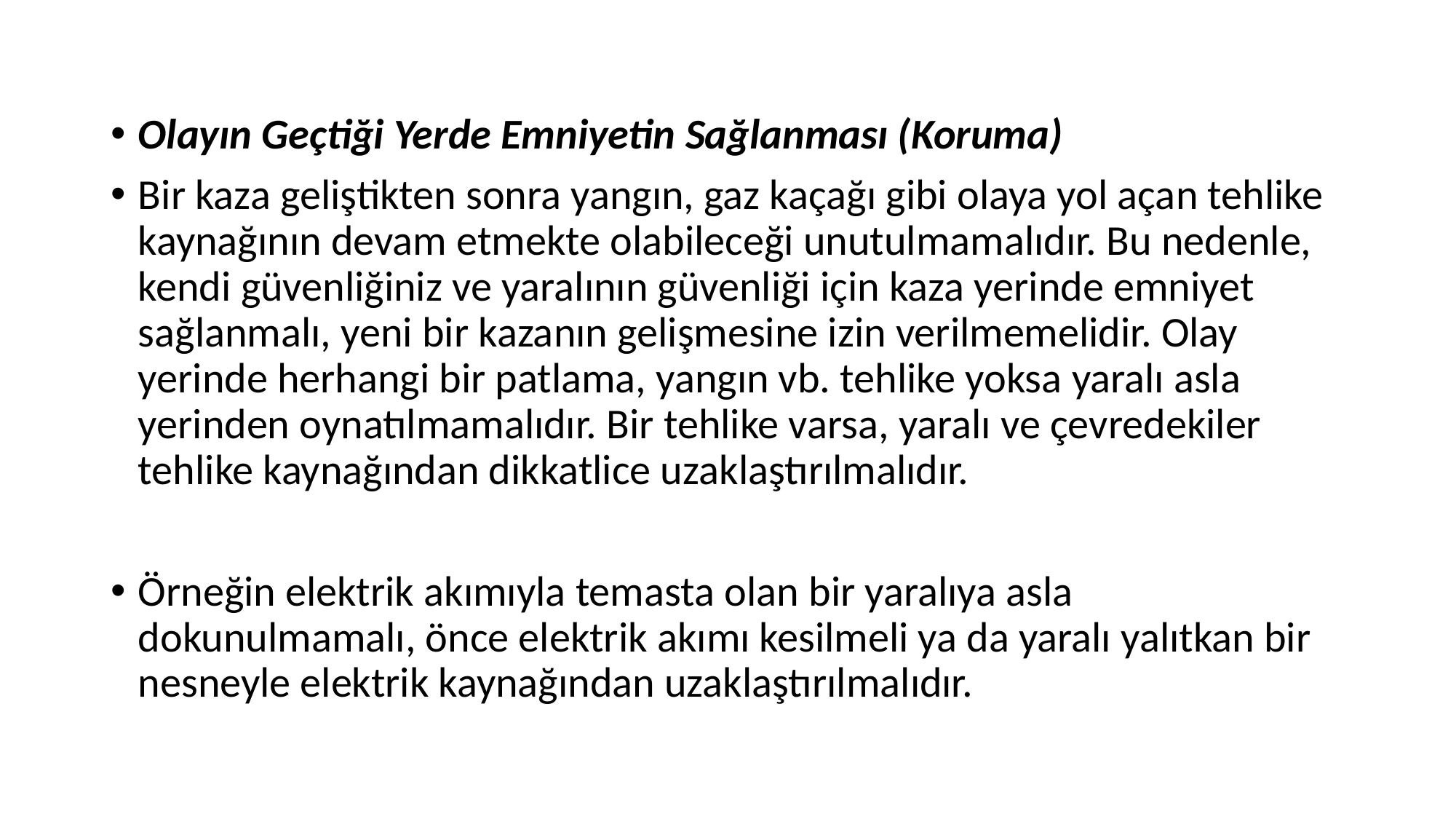

Olayın Geçtiği Yerde Emniyetin Sağlanması (Koruma)
Bir kaza geliştikten sonra yangın, gaz kaçağı gibi olaya yol açan tehlike kaynağının devam etmekte olabileceği unutulmamalıdır. Bu nedenle, kendi güvenliğiniz ve yaralının güvenliği için kaza yerinde emniyet sağlanmalı, yeni bir kazanın gelişmesine izin verilmemelidir. Olay yerinde herhangi bir patlama, yangın vb. tehlike yoksa yaralı asla yerinden oynatılmamalıdır. Bir tehlike varsa, yaralı ve çevredekiler tehlike kaynağından dikkatlice uzaklaştırılmalıdır.

Örneğin elektrik akımıyla temasta olan bir yaralıya asla dokunulmamalı, önce elektrik akımı kesilmeli ya da yaralı yalıtkan bir nesneyle elektrik kaynağından uzaklaştırılmalıdır.